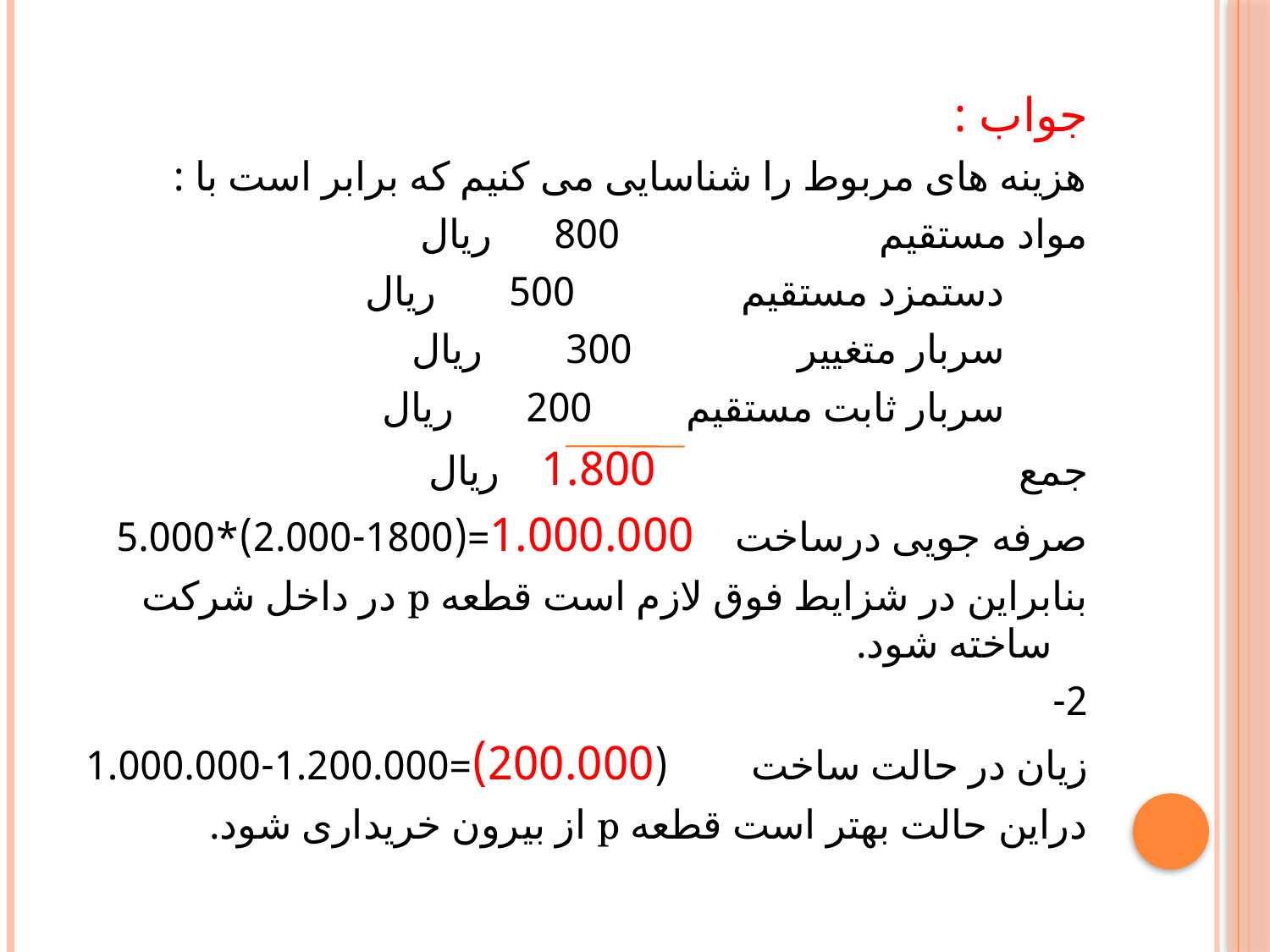

#
جواب :
هزینه های مربوط را شناسایی می کنیم که برابر است با :
	مواد مستقیم                         800      ریال
        دستمزد مستقیم                500       ریال
        سربار متغییر                300        ریال
        سربار ثابت مستقیم         200       ریال
جمع                                   1.800    ریال
صرفه جویی درساخت    1.000.000=(1800-2.000)*5.000
بنابراین در شزایط فوق لازم است قطعه p در داخل شرکت ساخته شود.
2-
زیان در حالت ساخت        (200.000)=1.200.000-1.000.000
دراین حالت بهتر است قطعه p از بیرون خریداری شود.